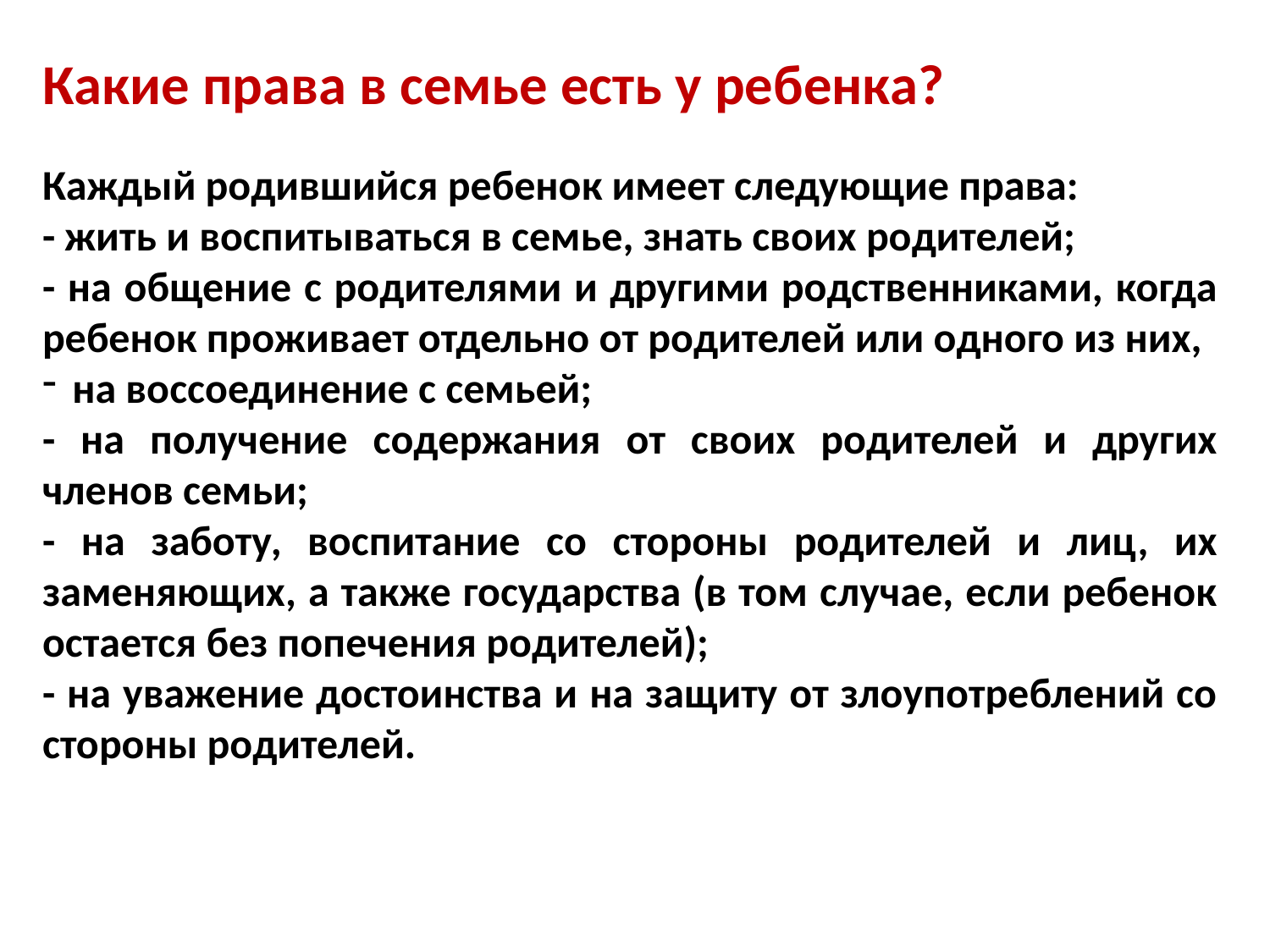

Какие права в семье есть у ребенка?

Каждый родившийся ребенок имеет следующие права:
- жить и воспитываться в семье, знать своих родителей;
- на общение с родителями и другими родственниками, когда ребенок проживает отдельно от родителей или одного из них,
на воссоединение с семьей;
- на получение содержания от своих родителей и других членов семьи;
- на заботу, воспитание со стороны родителей и лиц, их заменяющих, а также государства (в том случае, если ребенок остается без попечения родителей);
- на уважение достоинства и на защиту от злоупотреблений со стороны родителей.